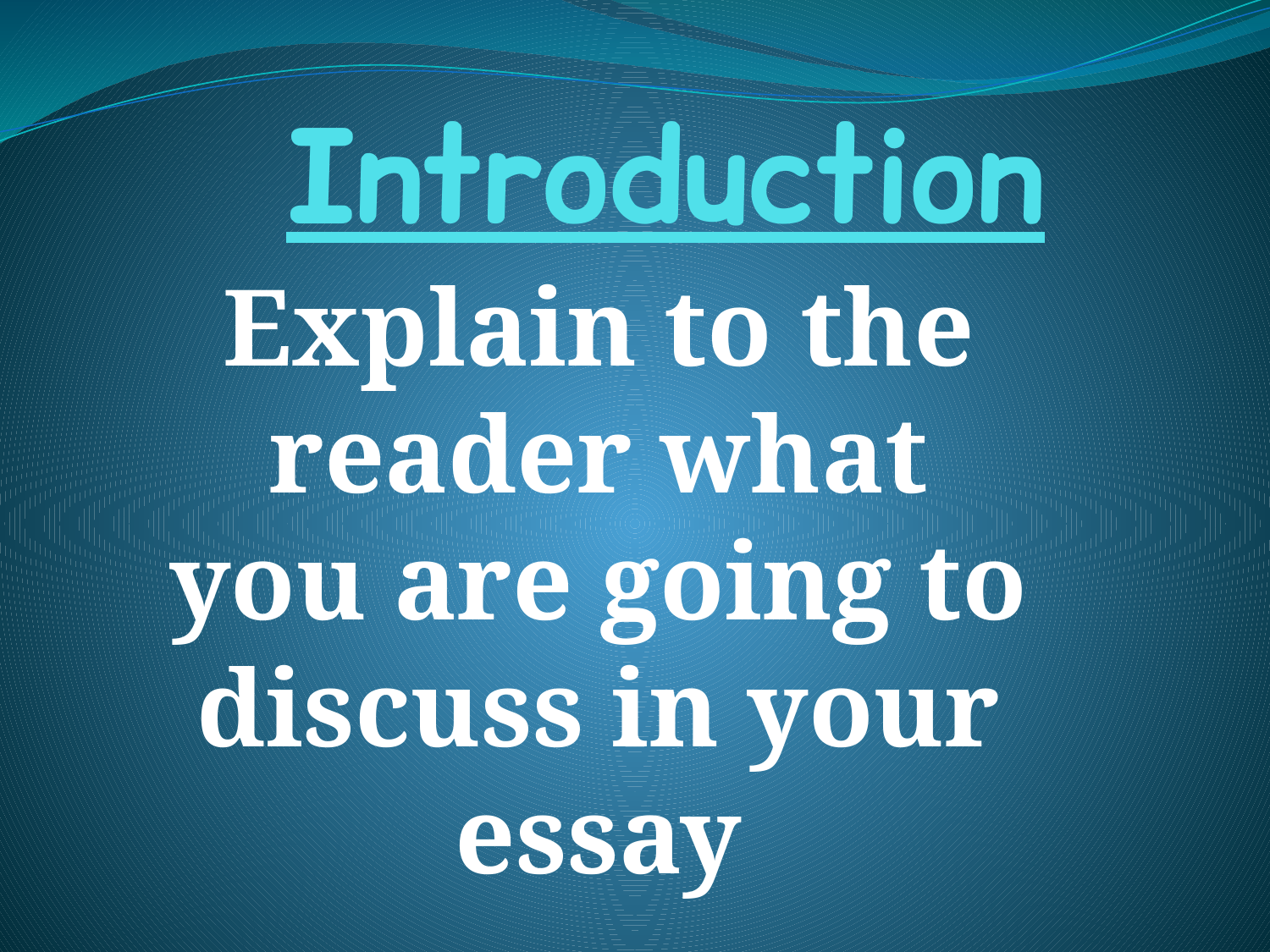

# Introduction
Explain to the reader what you are going to discuss in your essay